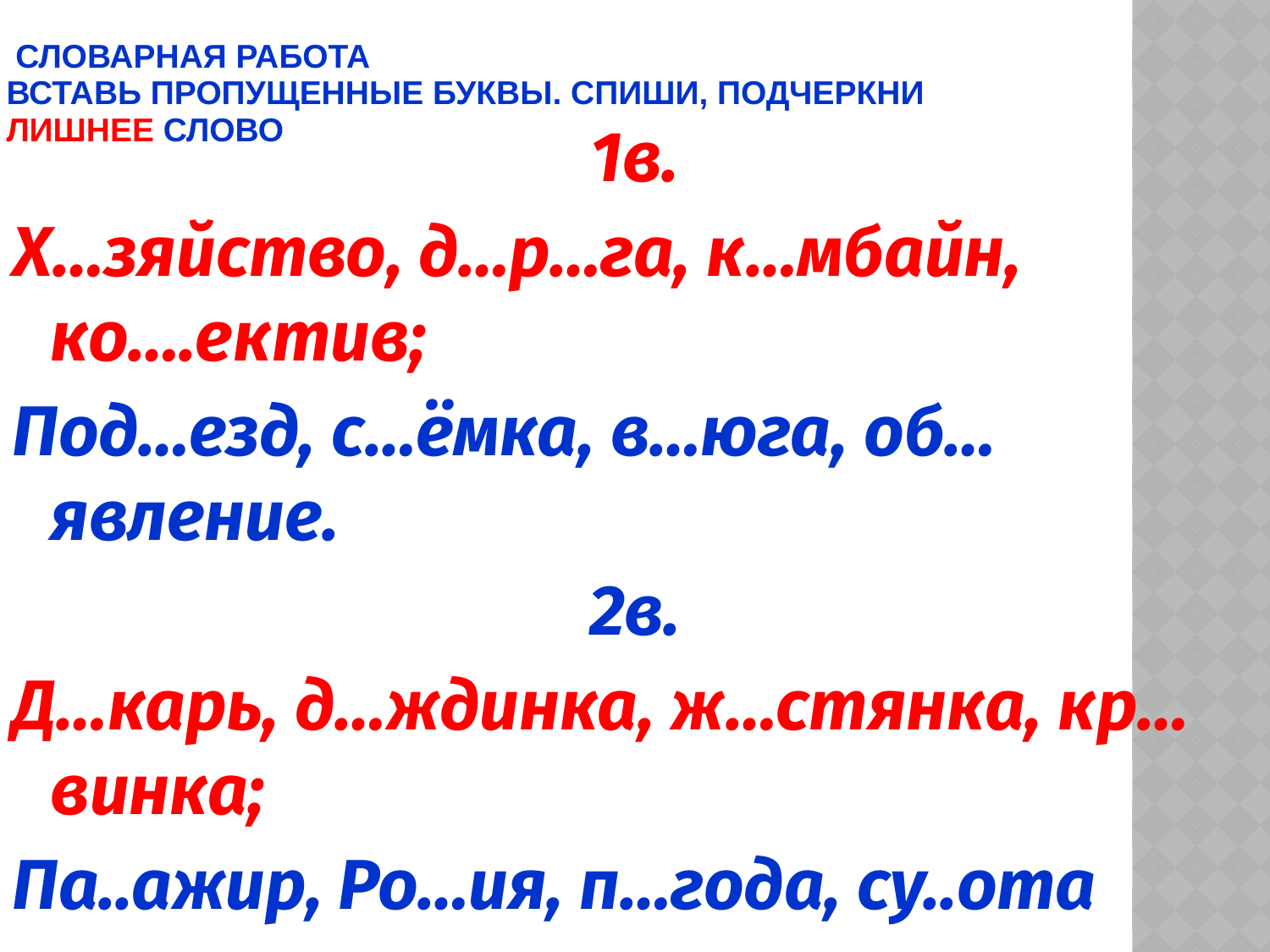

# Словарная работа Вставь пропущенные буквы. Спиши, подчеркни лишнее слово
1в.
Х…зяйство, д…р…га, к…мбайн, ко….ектив;
Под…езд, с…ёмка, в…юга, об…явление.
2в.
Д…карь, д…ждинка, ж…стянка, кр…винка;
Па..ажир, Ро…ия, п…года, су..ота